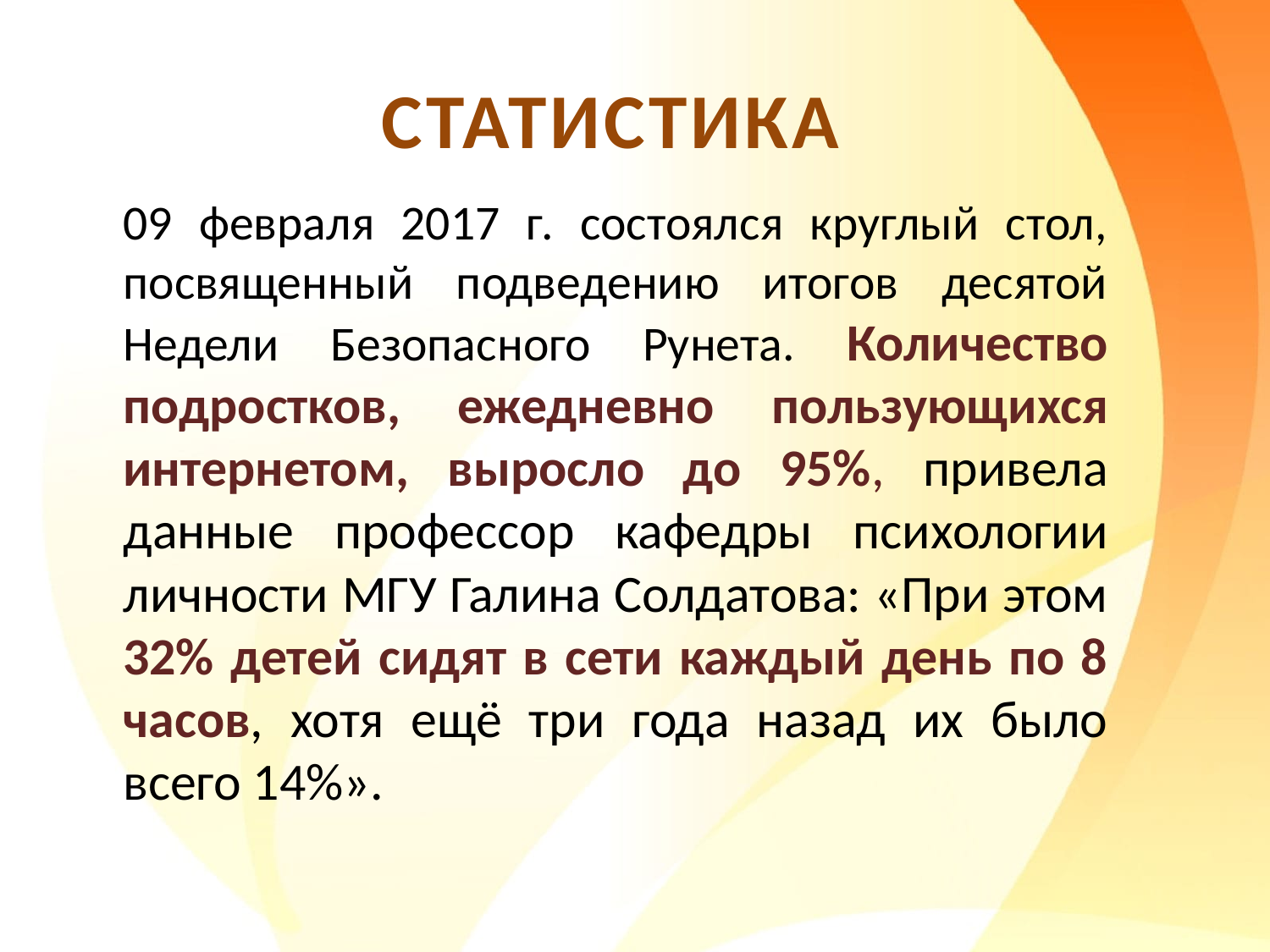

# Статистика
	09 февраля 2017 г. состоялся круглый стол, посвященный подведению итогов десятой Недели Безопасного Рунета. Количество подростков, ежедневно пользующихся интернетом, выросло до 95%, привела данные профессор кафедры психологии личности МГУ Галина Солдатова: «При этом 32% детей сидят в сети каждый день по 8 часов, хотя ещё три года назад их было всего 14%».